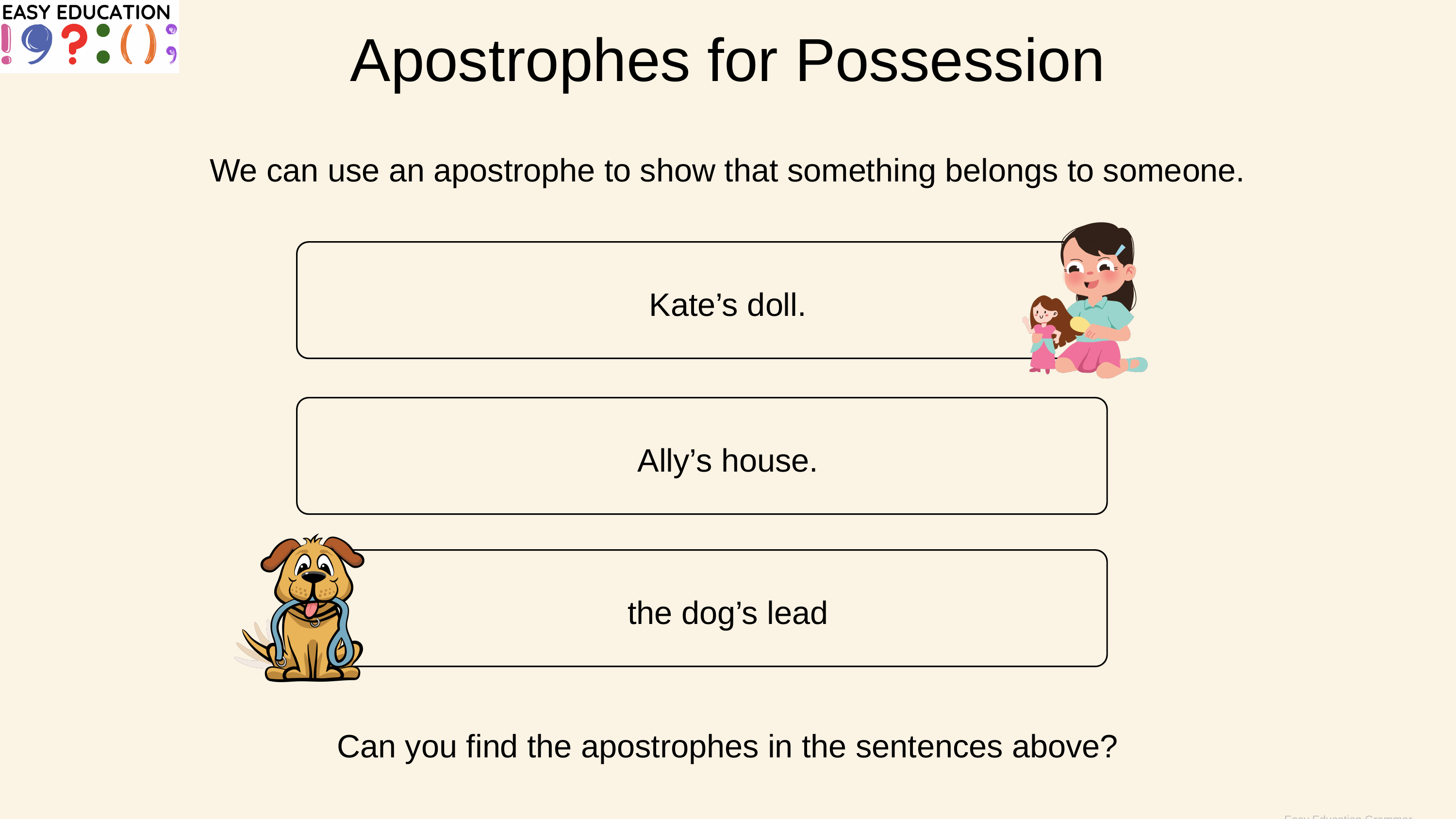

Apostrophes for Possession
We can use an apostrophe to show that something belongs to someone.

Kate’s doll.

Ally’s house.

the dog’s lead
Can you find the apostrophes in the sentences above?